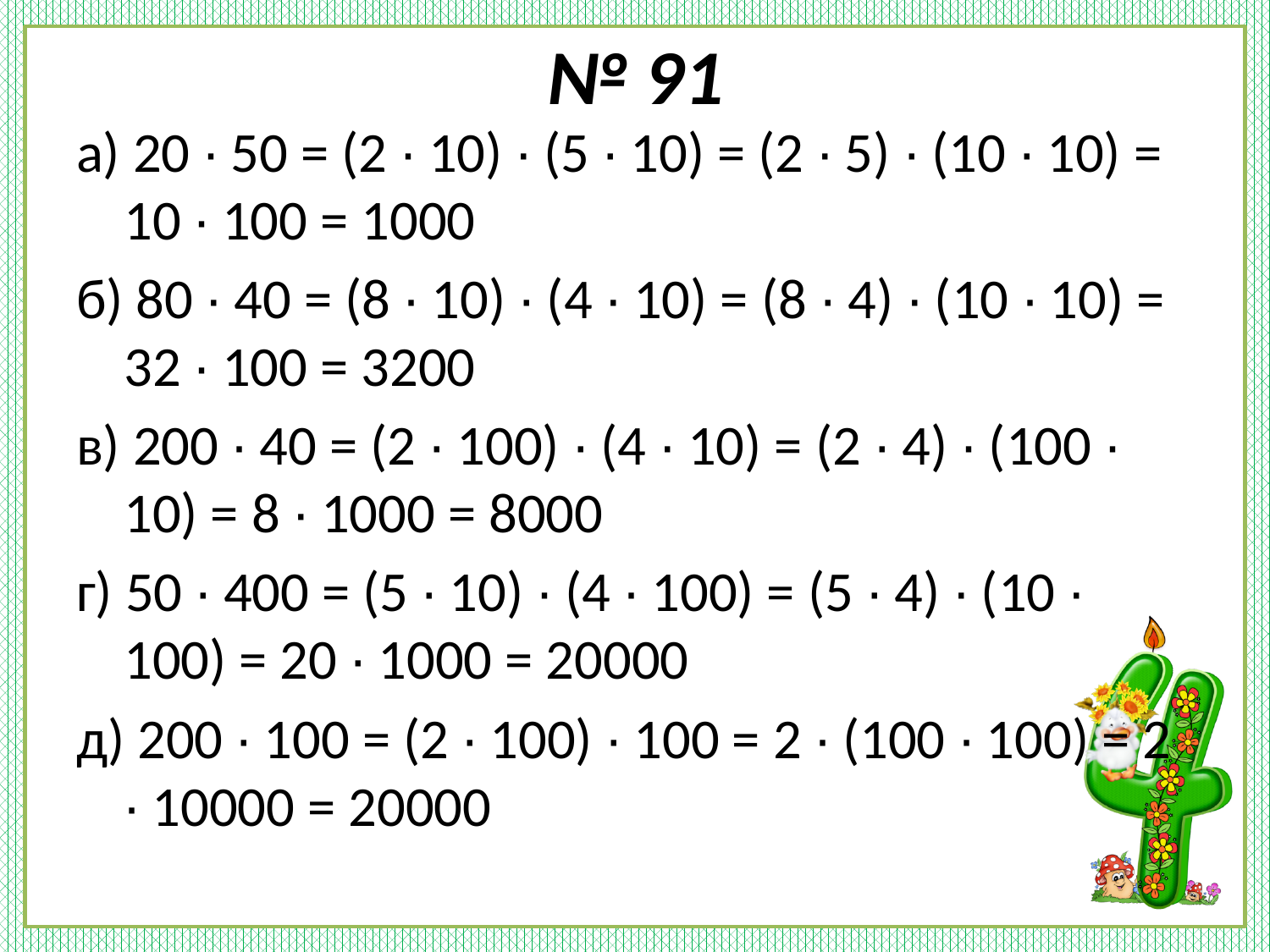

# № 91
а) 20 ∙ 50 = (2 ∙ 10) ∙ (5 ∙ 10) = (2 ∙ 5) ∙ (10 ∙ 10) = 10 ∙ 100 = 1000
б) 80 ∙ 40 = (8 ∙ 10) ∙ (4 ∙ 10) = (8 ∙ 4) ∙ (10 ∙ 10) = 32 ∙ 100 = 3200
в) 200 ∙ 40 = (2 ∙ 100) ∙ (4 ∙ 10) = (2 ∙ 4) ∙ (100 ∙ 10) = 8 ∙ 1000 = 8000
г) 50 ∙ 400 = (5 ∙ 10) ∙ (4 ∙ 100) = (5 ∙ 4) ∙ (10 ∙ 100) = 20 ∙ 1000 = 20000
д) 200 ∙ 100 = (2 ∙ 100) ∙ 100 = 2 ∙ (100 ∙ 100) = 2 ∙ 10000 = 20000